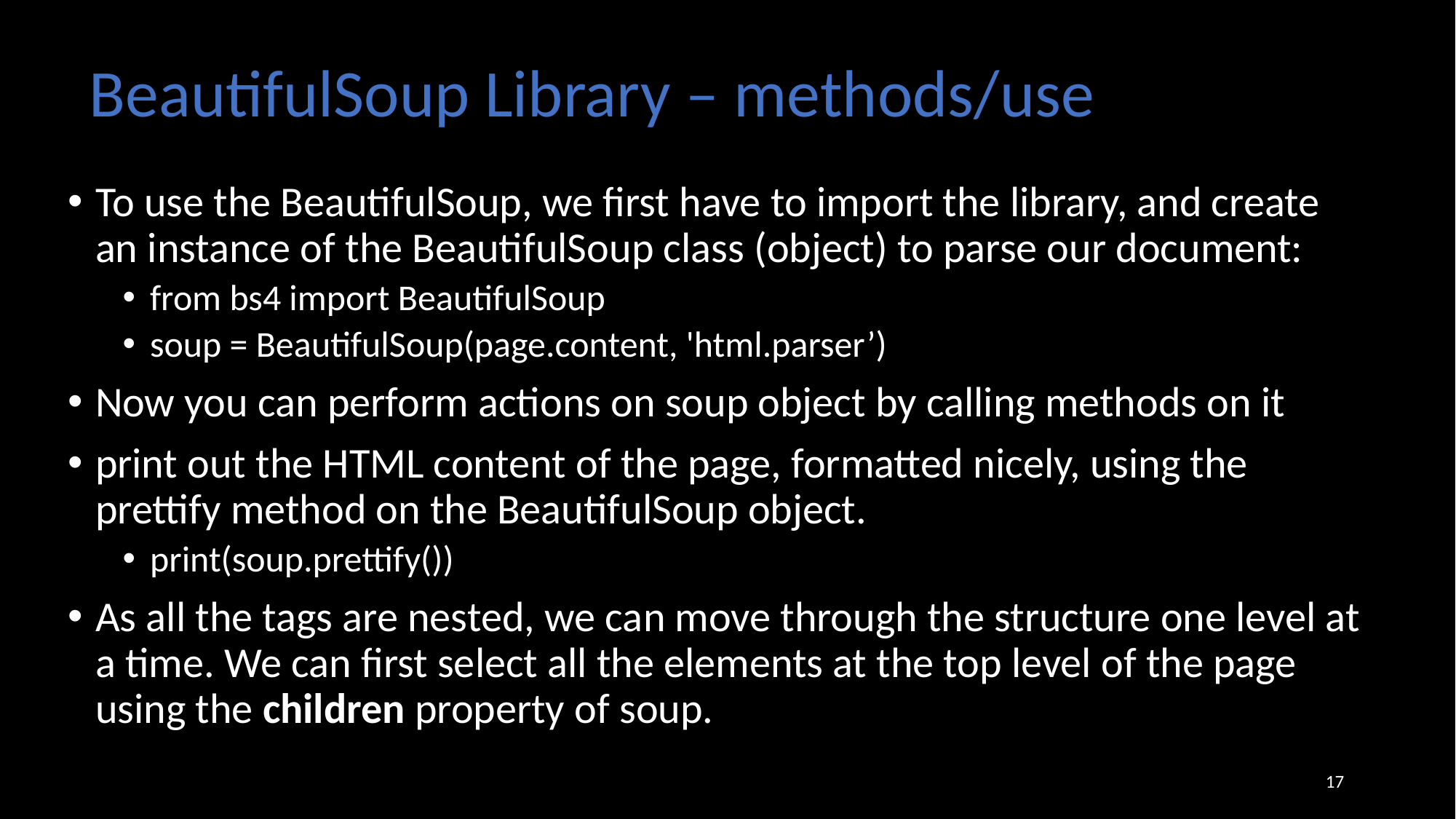

# BeautifulSoup Library – methods/use
To use the BeautifulSoup, we first have to import the library, and create an instance of the BeautifulSoup class (object) to parse our document:
from bs4 import BeautifulSoup
soup = BeautifulSoup(page.content, 'html.parser’)
Now you can perform actions on soup object by calling methods on it
print out the HTML content of the page, formatted nicely, using the prettify method on the BeautifulSoup object.
print(soup.prettify())
As all the tags are nested, we can move through the structure one level at a time. We can first select all the elements at the top level of the page using the children property of soup.

17